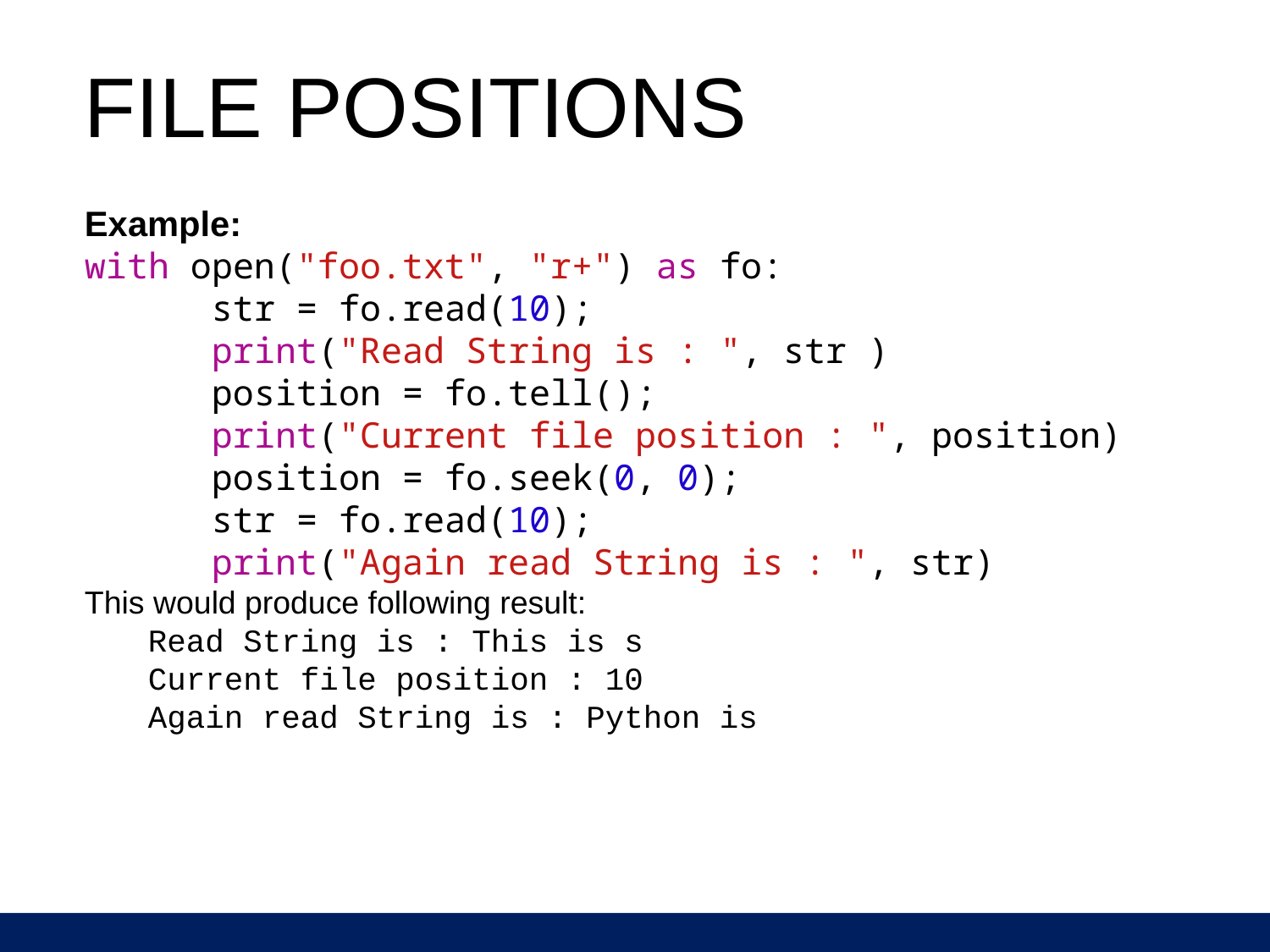

# FILE POSITIONS

Example:
with open("foo.txt", "r+") as fo:
	str = fo.read(10);
	print("Read String is : ", str )
	position = fo.tell();
	print("Current file position : ", position)    	position = fo.seek(0, 0);
	str = fo.read(10);
	print("Again read String is : ", str)
This would produce following result:
Read String is : This is s
Current file position : 10
Again read String is : Python is